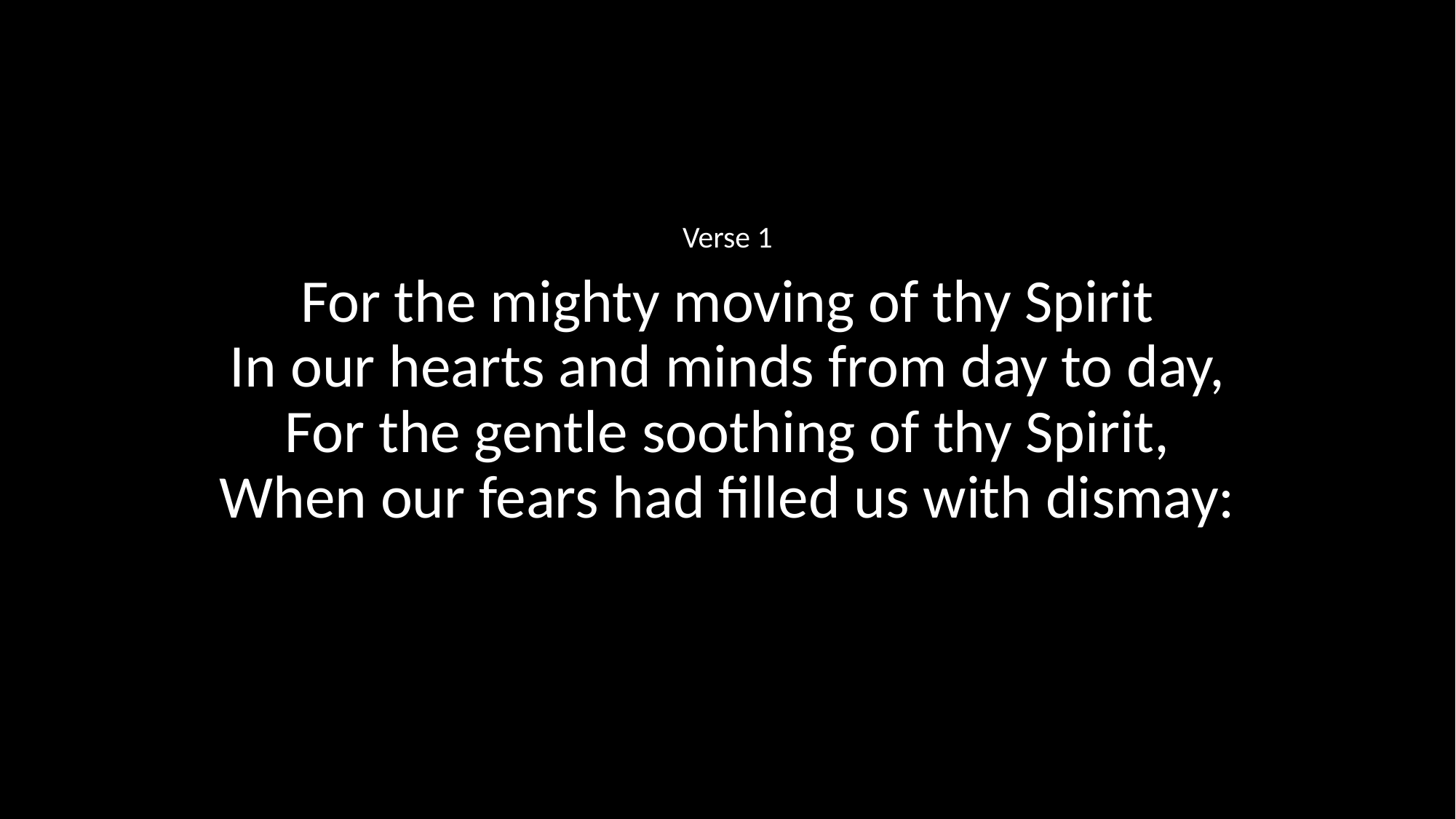

Verse 1
For the mighty moving of thy Spirit
In our hearts and minds from day to day,
For the gentle soothing of thy Spirit,
When our fears had filled us with dismay: